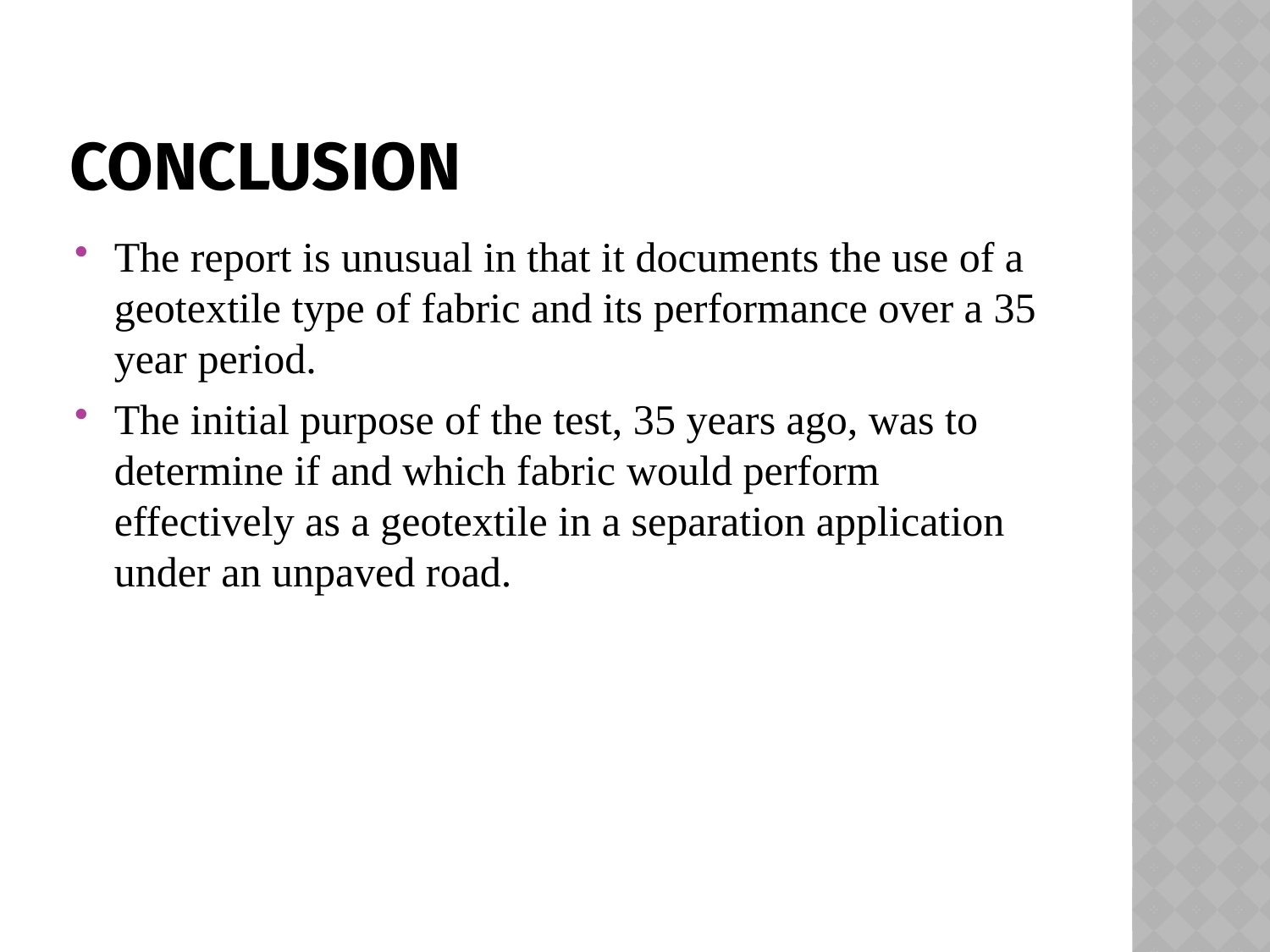

# Conclusion
The report is unusual in that it documents the use of a geotextile type of fabric and its performance over a 35 year period.
The initial purpose of the test, 35 years ago, was to determine if and which fabric would perform effectively as a geotextile in a separation application under an unpaved road.